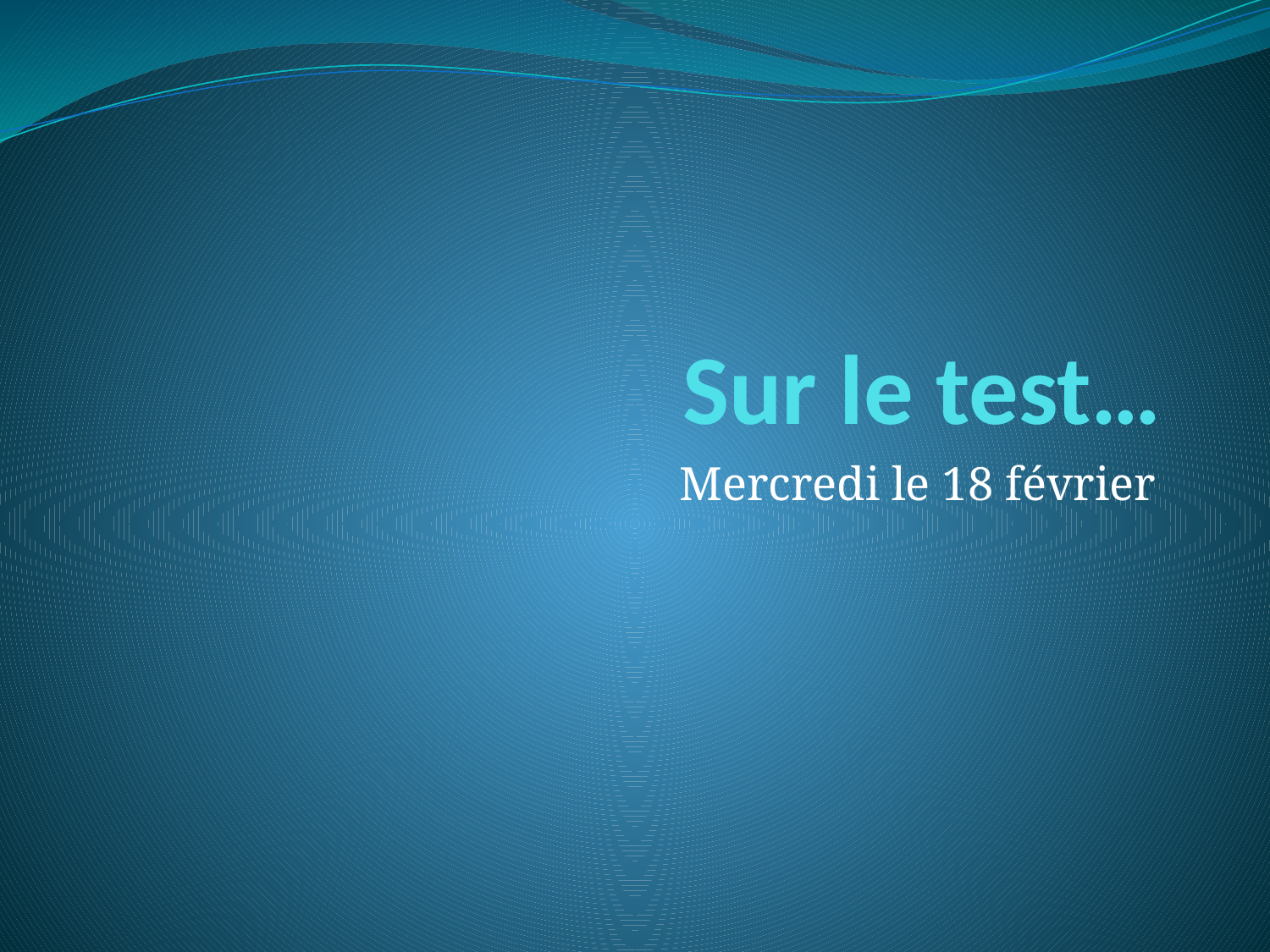

# Sur le test…
Mercredi le 18 février